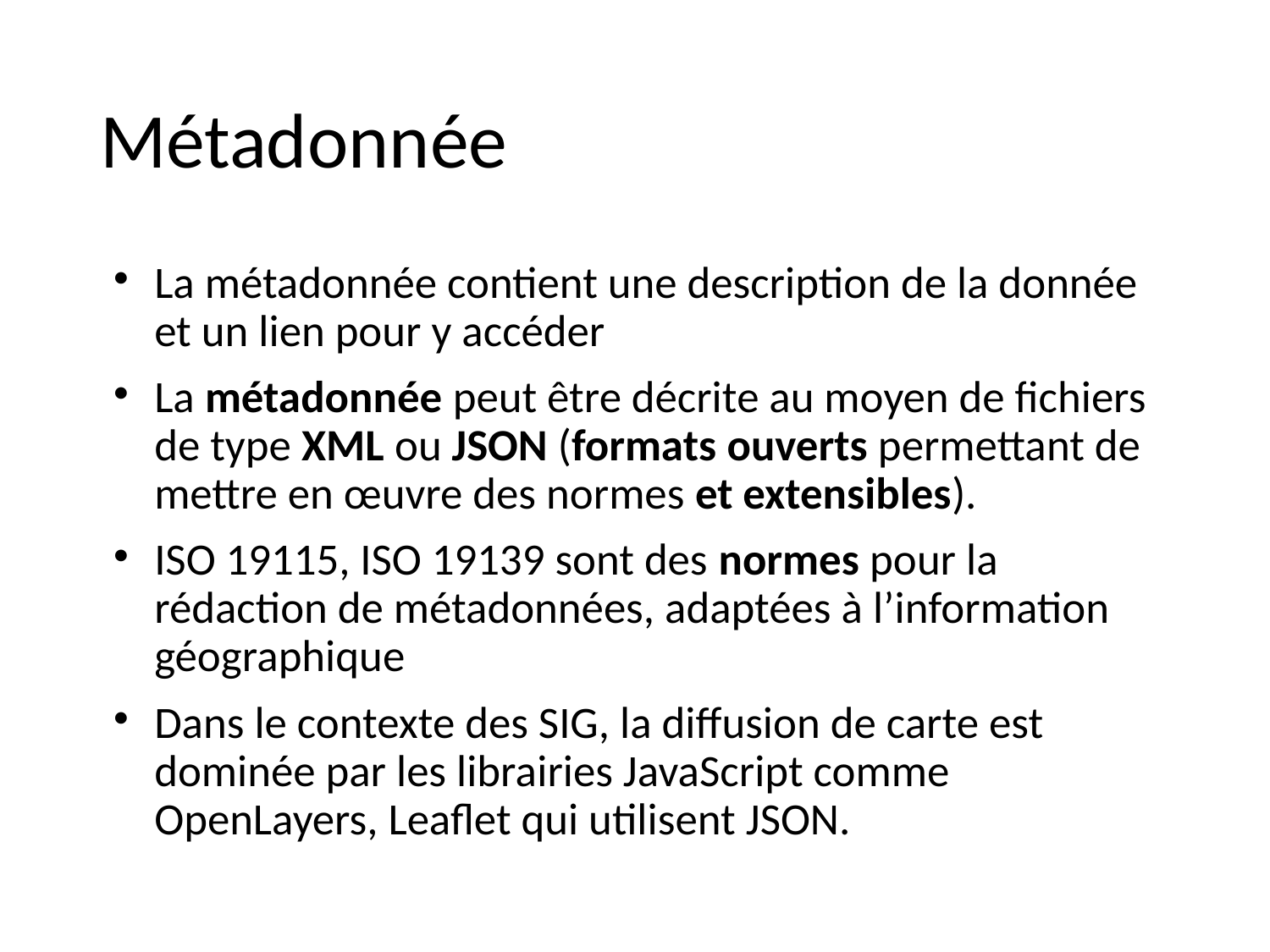

# Métadonnée
La métadonnée contient une description de la donnée et un lien pour y accéder
La métadonnée peut être décrite au moyen de fichiers de type XML ou JSON (formats ouverts permettant de mettre en œuvre des normes et extensibles).
ISO 19115, ISO 19139 sont des normes pour la rédaction de métadonnées, adaptées à l’information géographique
Dans le contexte des SIG, la diffusion de carte est dominée par les librairies JavaScript comme OpenLayers, Leaflet qui utilisent JSON.